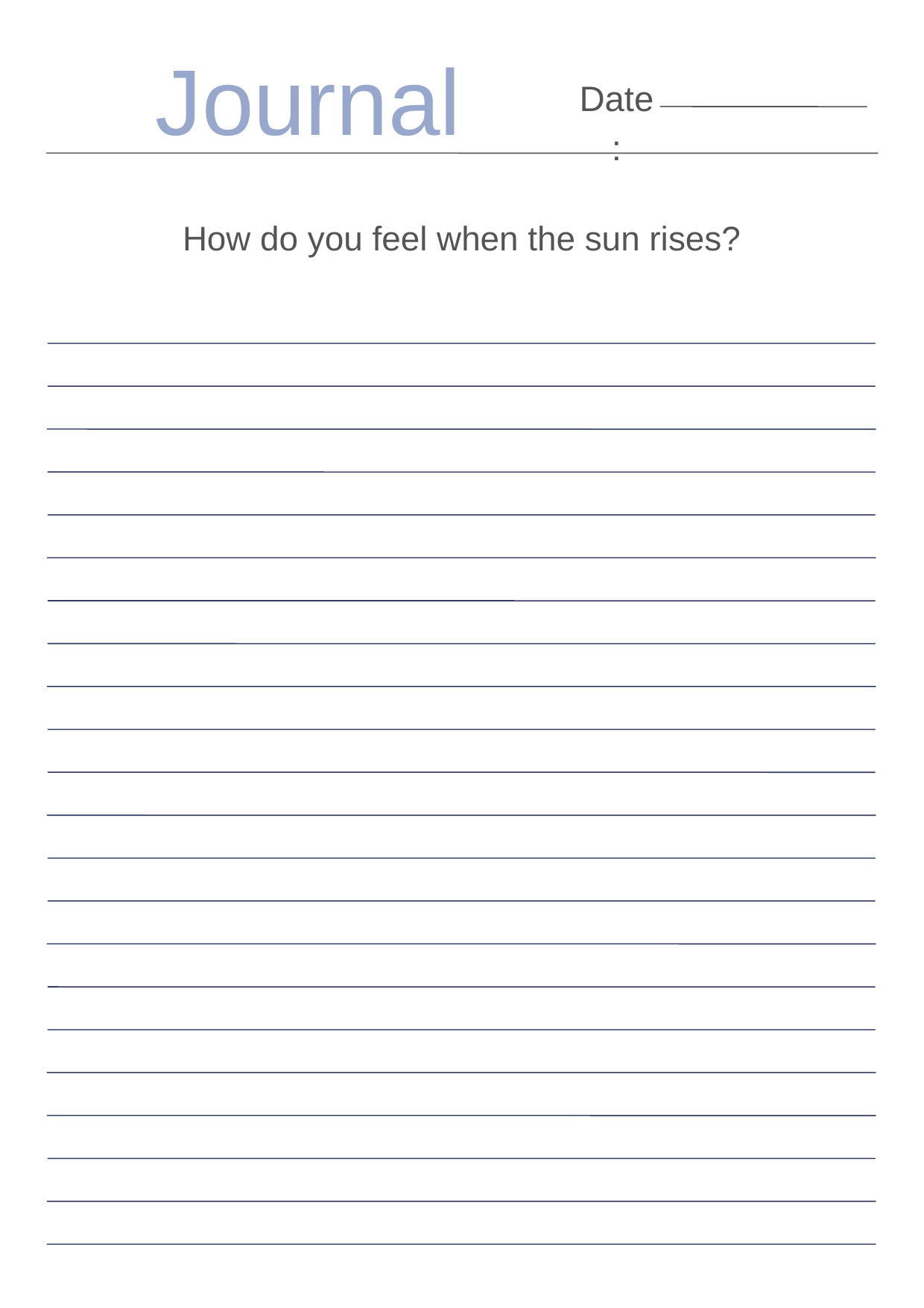

Journal
Date:

How do you feel when the sun rises?